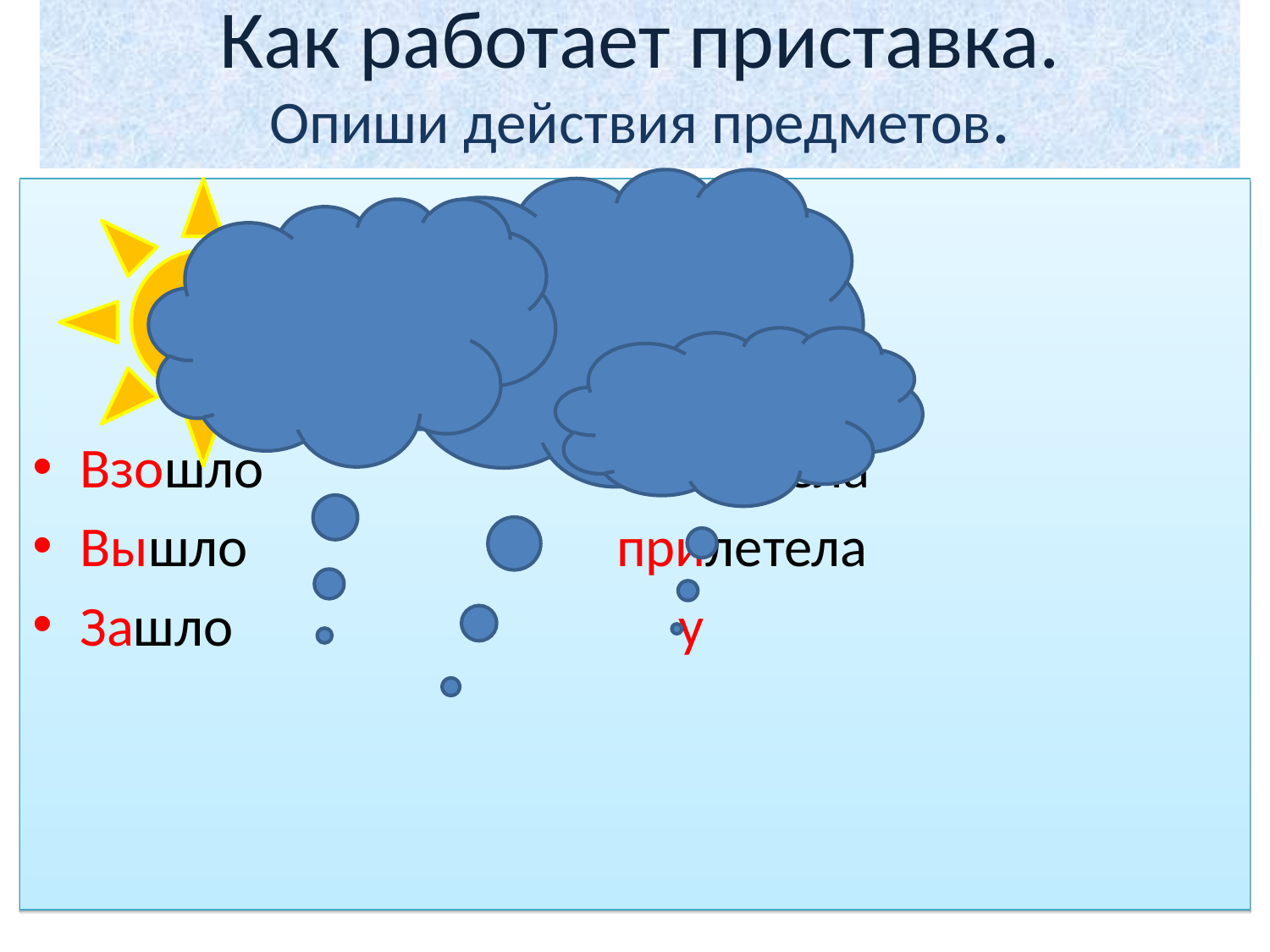

Как работает приставка.
Опиши действия предметов.

Взошло                                   летела
Вышло                             прилетела
Зашло                                   у